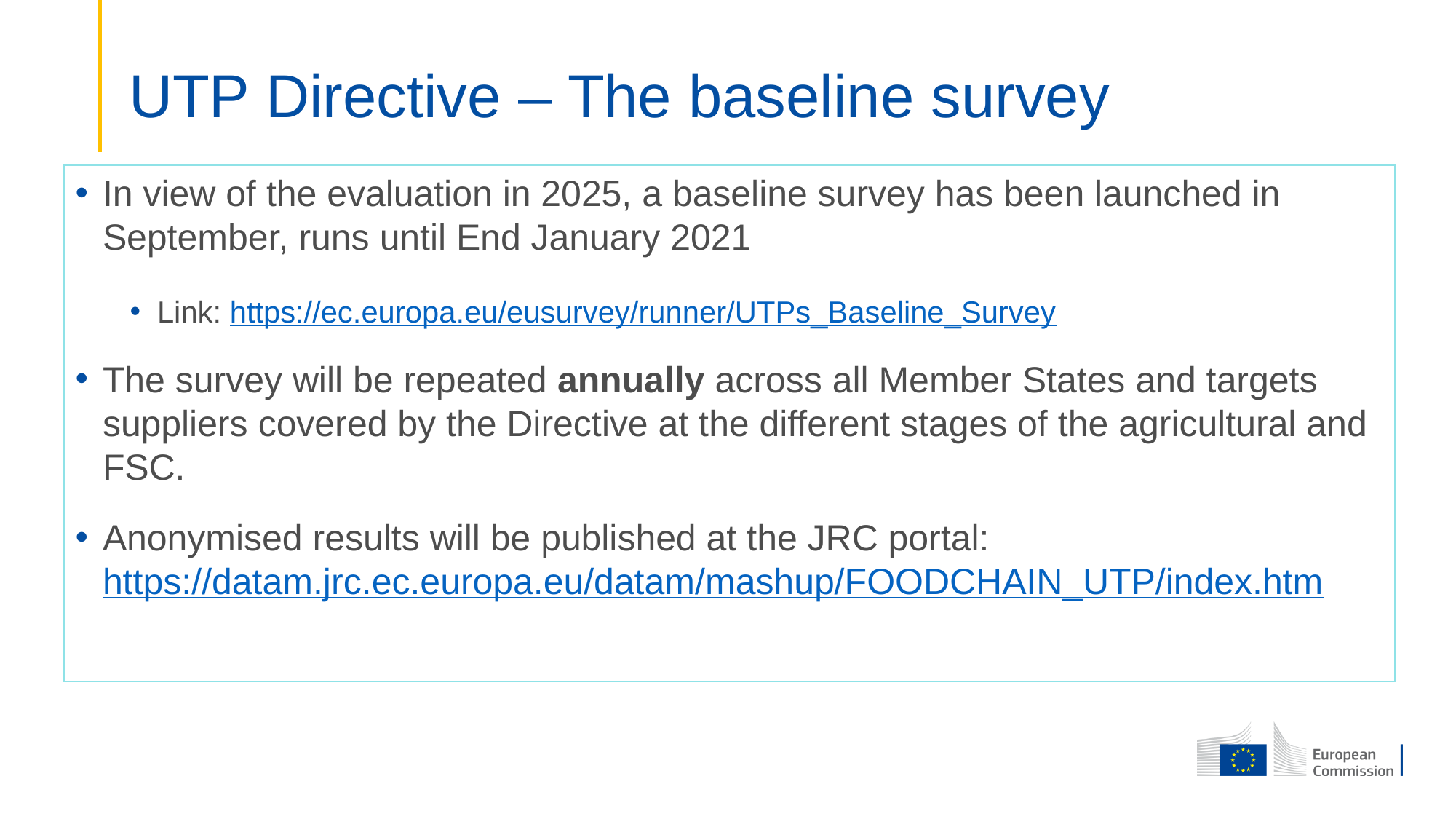

# UTP Directive – The baseline survey
In view of the evaluation in 2025, a baseline survey has been launched in September, runs until End January 2021
Link: https://ec.europa.eu/eusurvey/runner/UTPs_Baseline_Survey
The survey will be repeated annually across all Member States and targets suppliers covered by the Directive at the different stages of the agricultural and FSC.
Anonymised results will be published at the JRC portal: https://datam.jrc.ec.europa.eu/datam/mashup/FOODCHAIN_UTP/index.htm